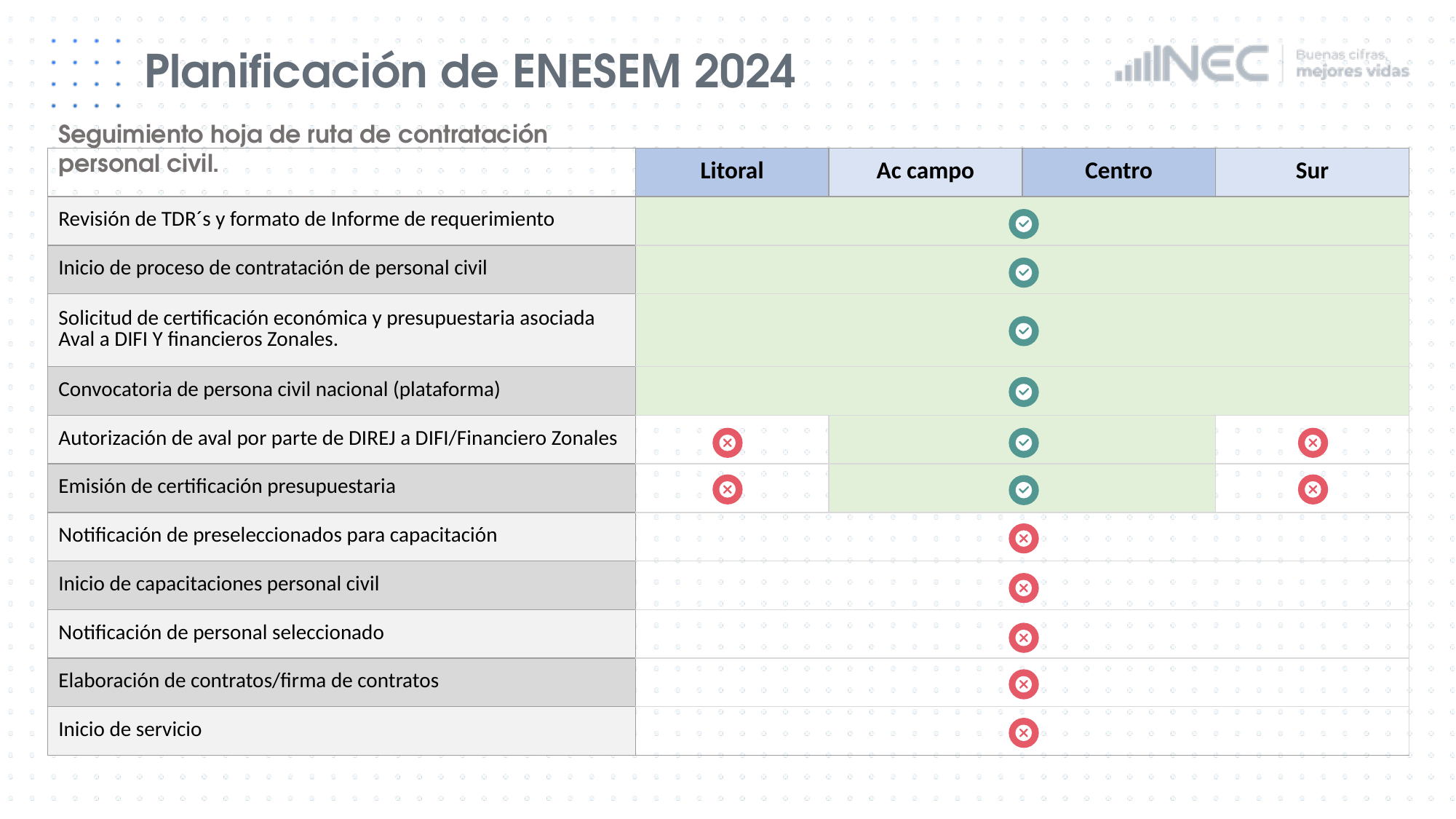

# Planificación de ENESEM 2024
Seguimiento hoja de ruta de contratación personal civil.
|  | Litoral | Ac campo | Centro | Sur |
| --- | --- | --- | --- | --- |
| Revisión de TDR´s y formato de Informe de requerimiento |  |  |  |  |
| Inicio de proceso de contratación de personal civil |  |  |  |  |
| Solicitud de certificación económica y presupuestaria asociada Aval a DIFI Y financieros Zonales. |  |  |  |  |
| Convocatoria de persona civil nacional (plataforma) |  |  |  |  |
| Autorización de aval por parte de DIREJ a DIFI/Financiero Zonales |  |  |  |  |
| Emisión de certificación presupuestaria |  |  |  |  |
| Notificación de preseleccionados para capacitación |  |  |  |  |
| Inicio de capacitaciones personal civil |  |  |  |  |
| Notificación de personal seleccionado |  |  |  |  |
| Elaboración de contratos/firma de contratos |  |  |  |  |
| Inicio de servicio |  |  |  |  |